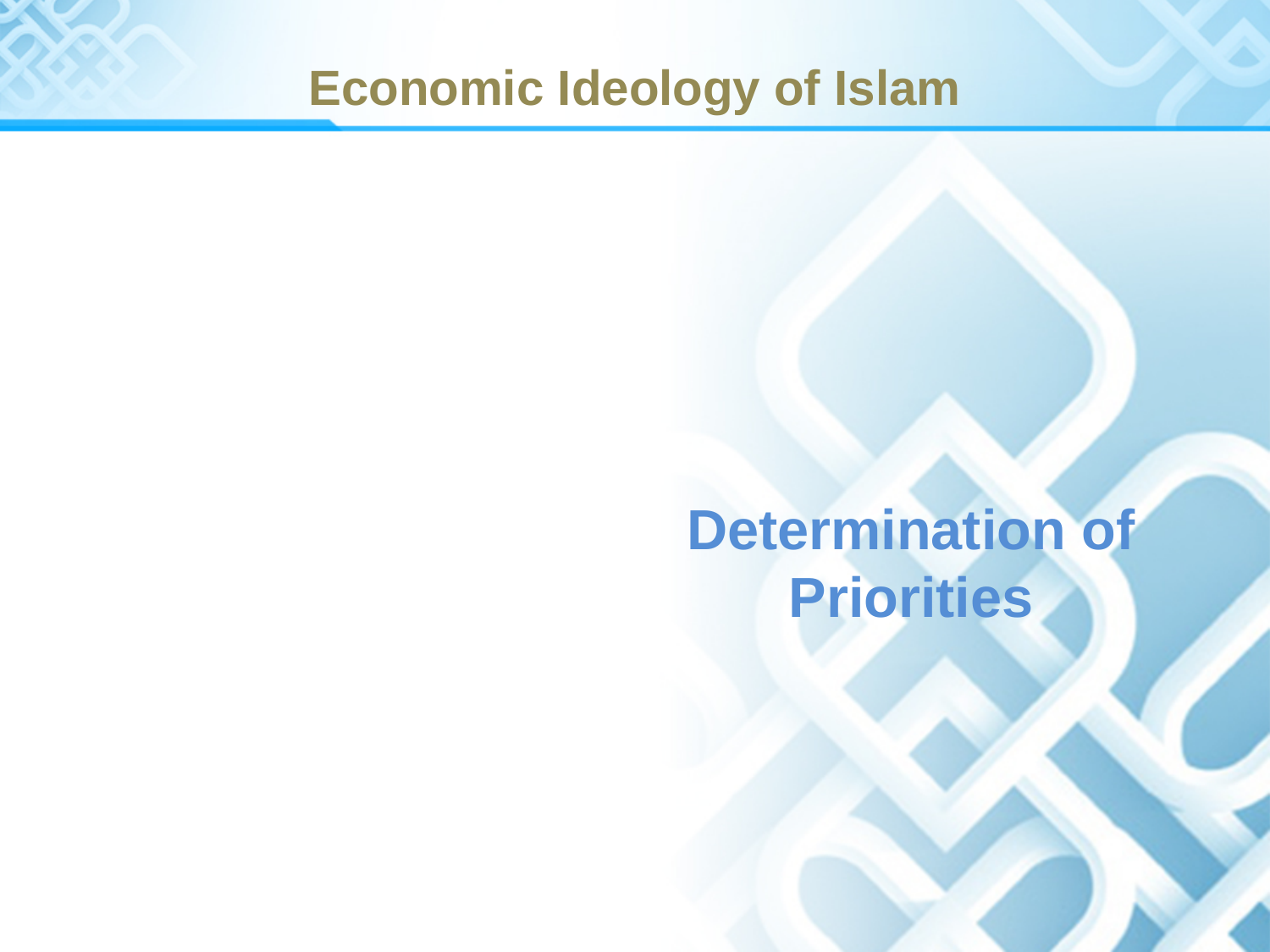

# Economic Ideology of Islam
Determination of Priorities